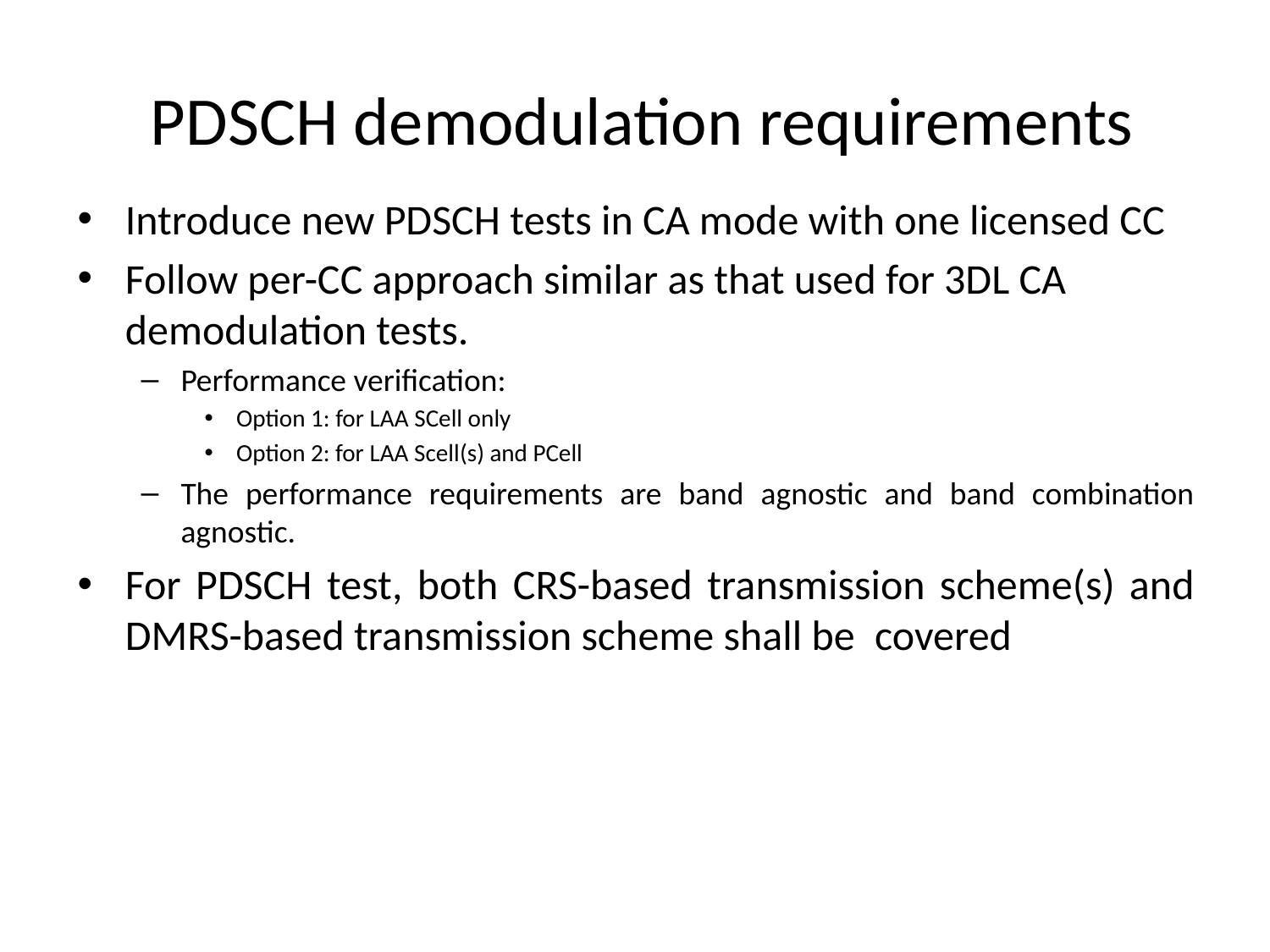

# PDSCH demodulation requirements
Introduce new PDSCH tests in CA mode with one licensed CC
Follow per-CC approach similar as that used for 3DL CA demodulation tests.
Performance verification:
Option 1: for LAA SCell only
Option 2: for LAA Scell(s) and PCell
The performance requirements are band agnostic and band combination agnostic.
For PDSCH test, both CRS-based transmission scheme(s) and DMRS-based transmission scheme shall be  covered